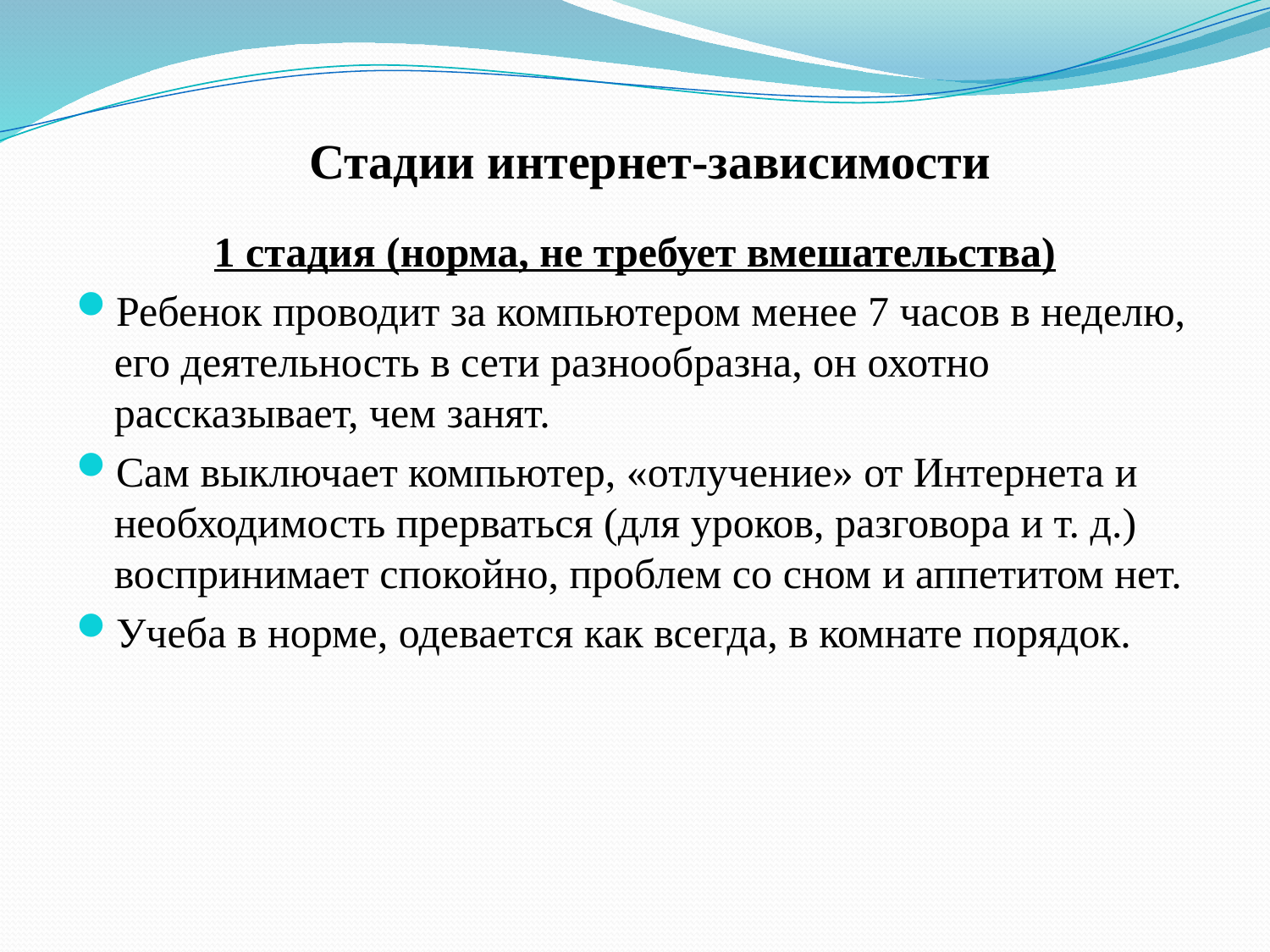

# Стадии интернет-зависимости
1 стадия (норма, не требует вмешательства)
Ребенок проводит за компьютером менее 7 часов в неделю, его деятельность в сети разнообразна, он охотно рассказывает, чем занят.
Сам выключает компьютер, «отлучение» от Интернета и необходимость прерваться (для уроков, разговора и т. д.) воспринимает спокойно, проблем со сном и аппетитом нет.
Учеба в норме, одевается как всегда, в комнате порядок.